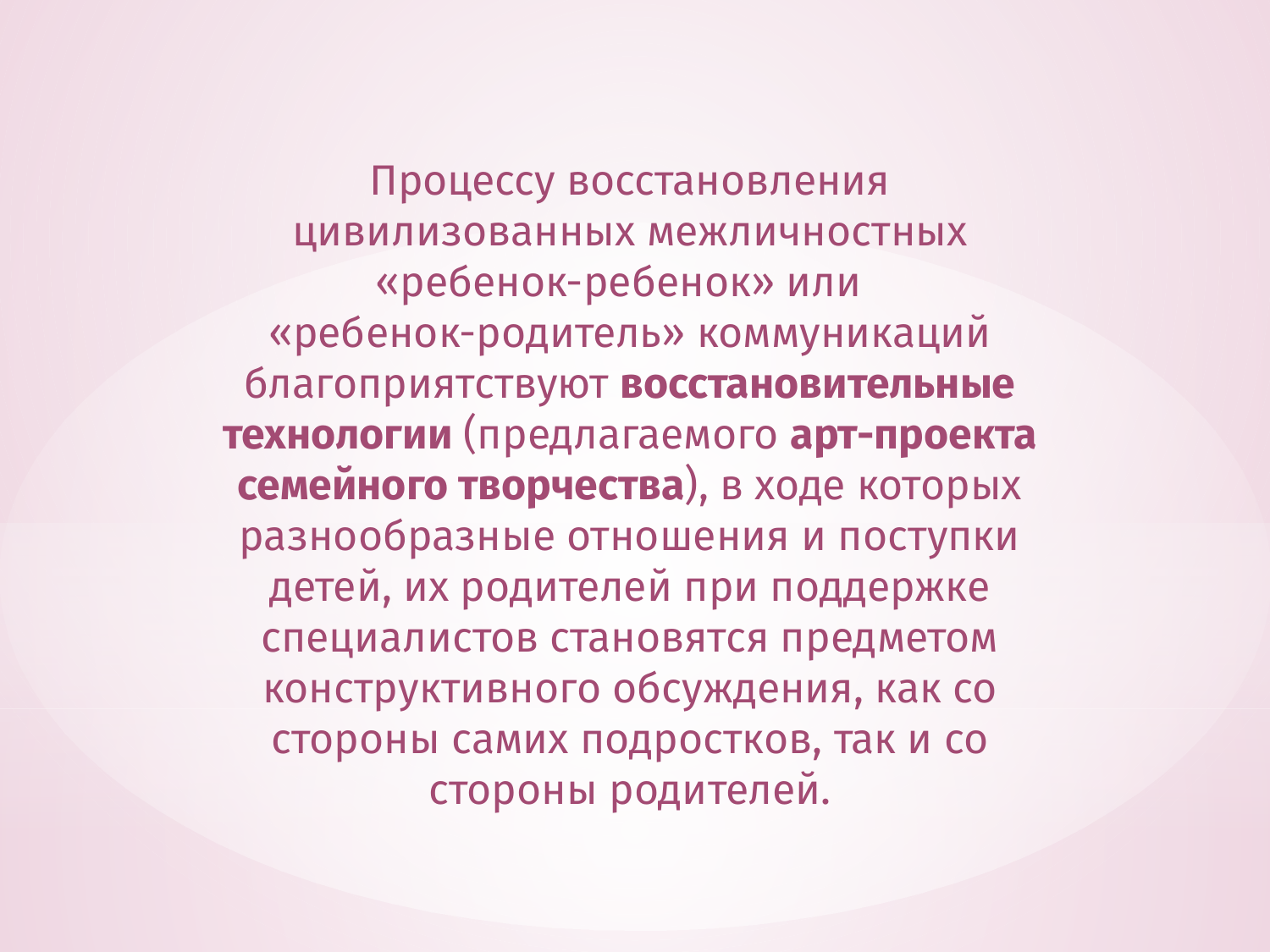

Процессу восстановления цивилизованных межличностных «ребенок-ребенок» или
«ребенок-родитель» коммуникаций благоприятствуют восстановительные технологии (предлагаемого арт-проекта семейного творчества), в ходе которых разнообразные отношения и поступки детей, их родителей при поддержке специалистов становятся предметом конструктивного обсуждения, как со стороны самих подростков, так и со стороны родителей.